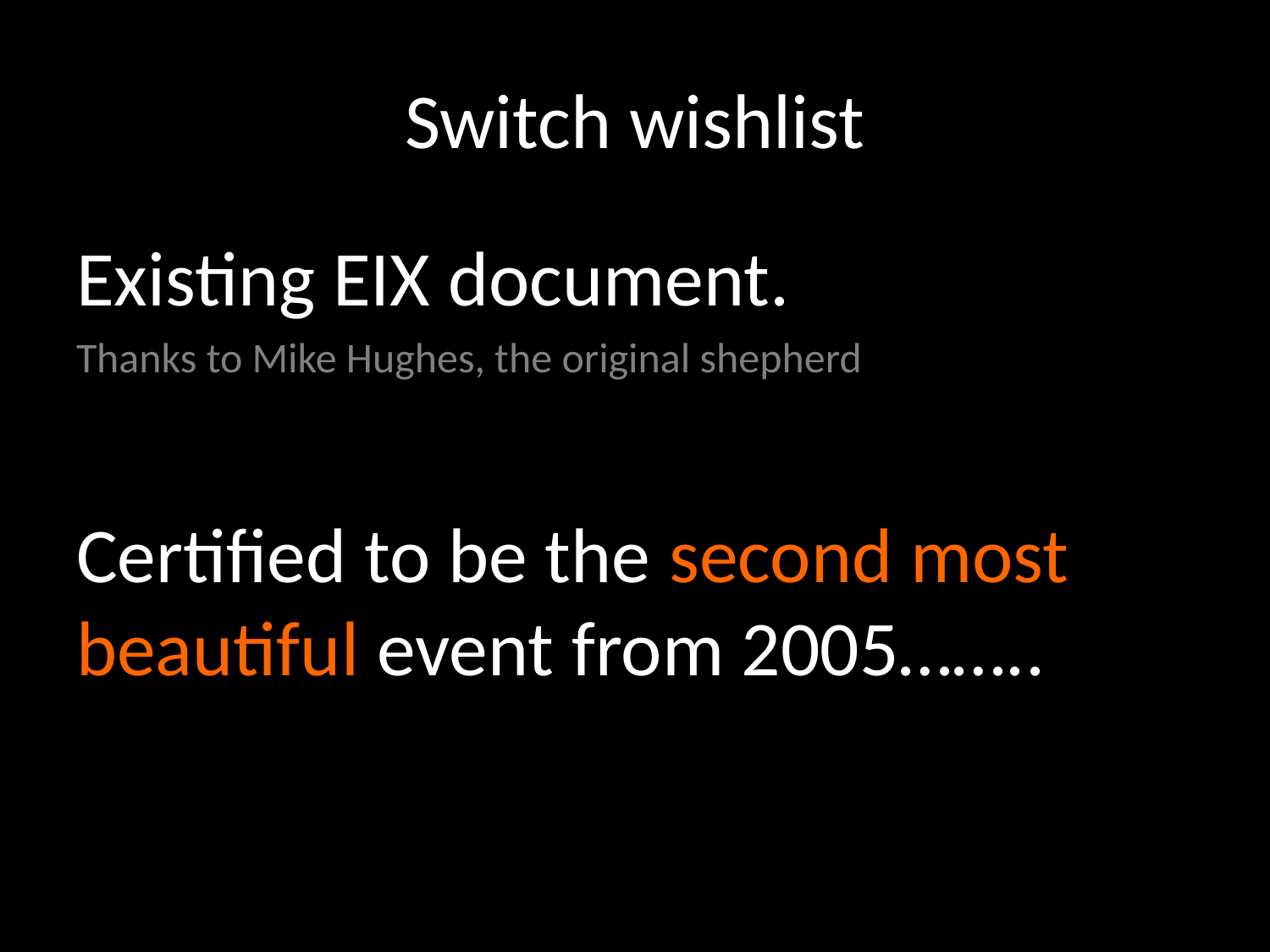

# Switch wishlist
Existing EIX document.
Thanks to Mike Hughes, the original shepherd

Certified to be the second most beautiful event from 2005……..